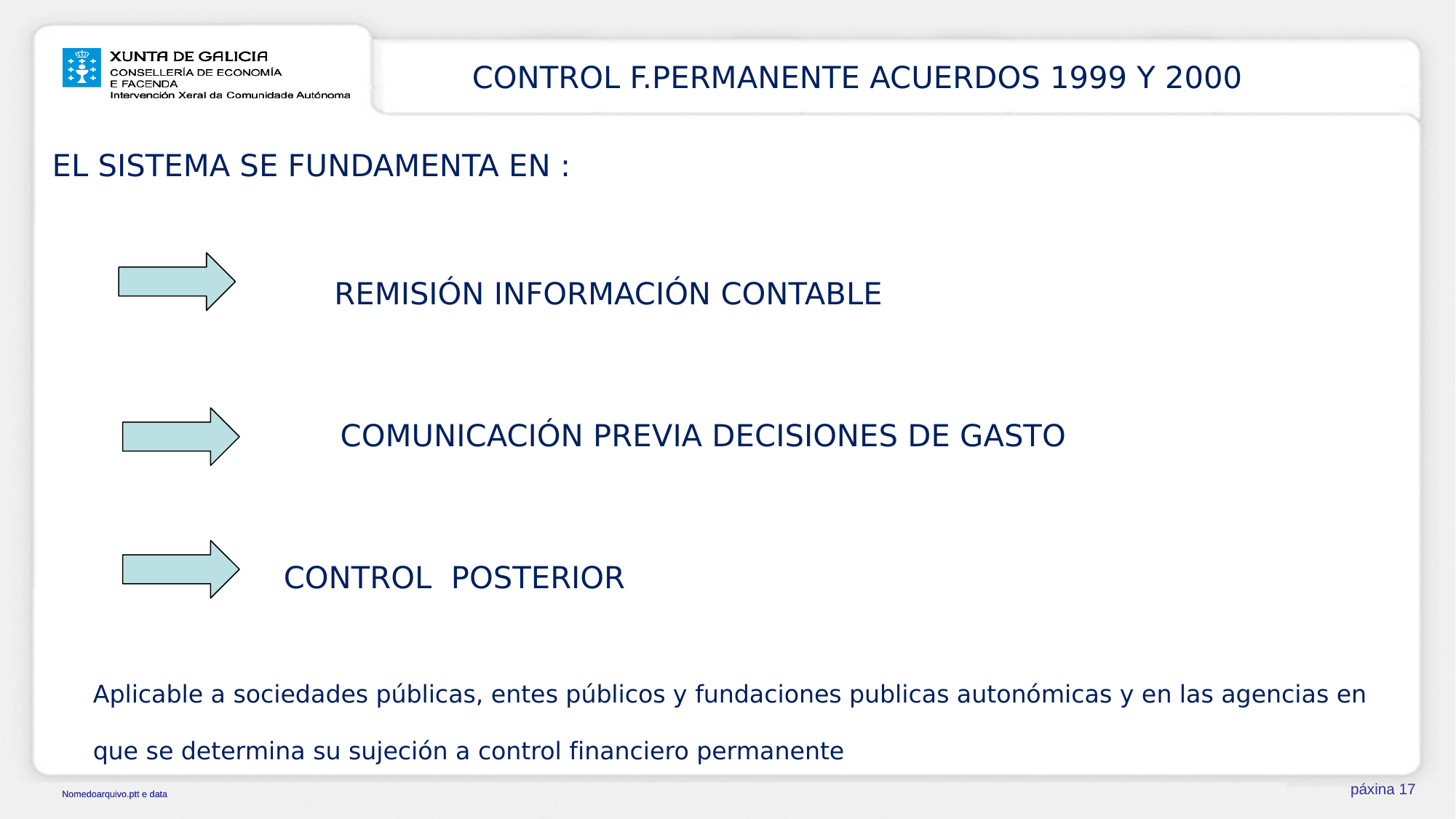

# CONTROL F.PERMANENTE ACUERDOS 1999 Y 2000
EL SISTEMA SE FUNDAMENTA EN :

			   REMISIÓN INFORMACIÓN CONTABLE

 			   COMUNICACIÓN PREVIA DECISIONES DE GASTO

                        CONTROL  POSTERIOR

	Aplicable a sociedades públicas, entes públicos y fundaciones publicas autonómicas y en las agencias en que se determina su sujeción a control financiero permanente

páxina 17